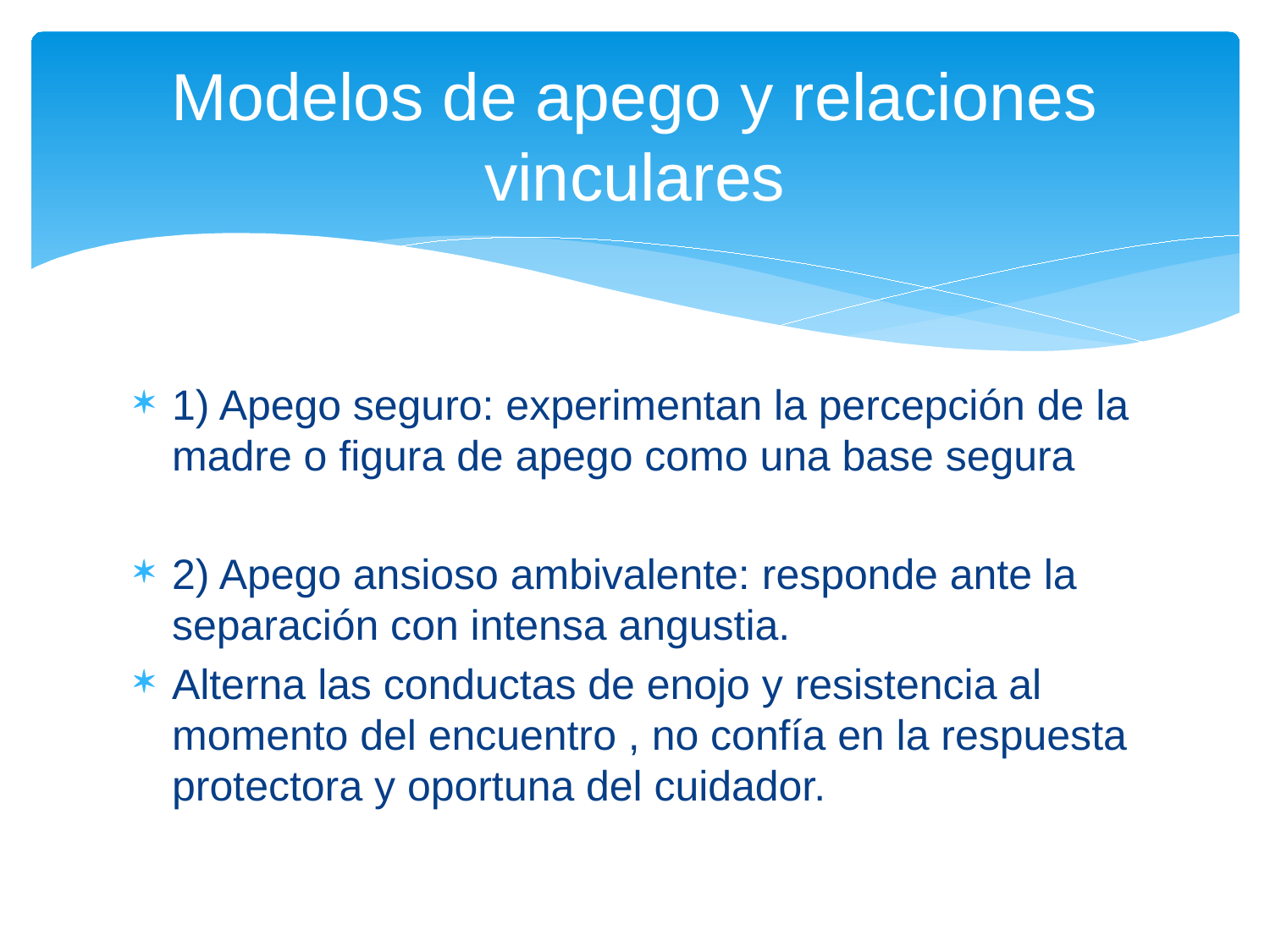

# Modelos de apego y relaciones vinculares
1) Apego seguro: experimentan la percepción de la madre o figura de apego como una base segura

2) Apego ansioso ambivalente: responde ante la separación con intensa angustia.
Alterna las conductas de enojo y resistencia al momento del encuentro , no confía en la respuesta protectora y oportuna del cuidador.